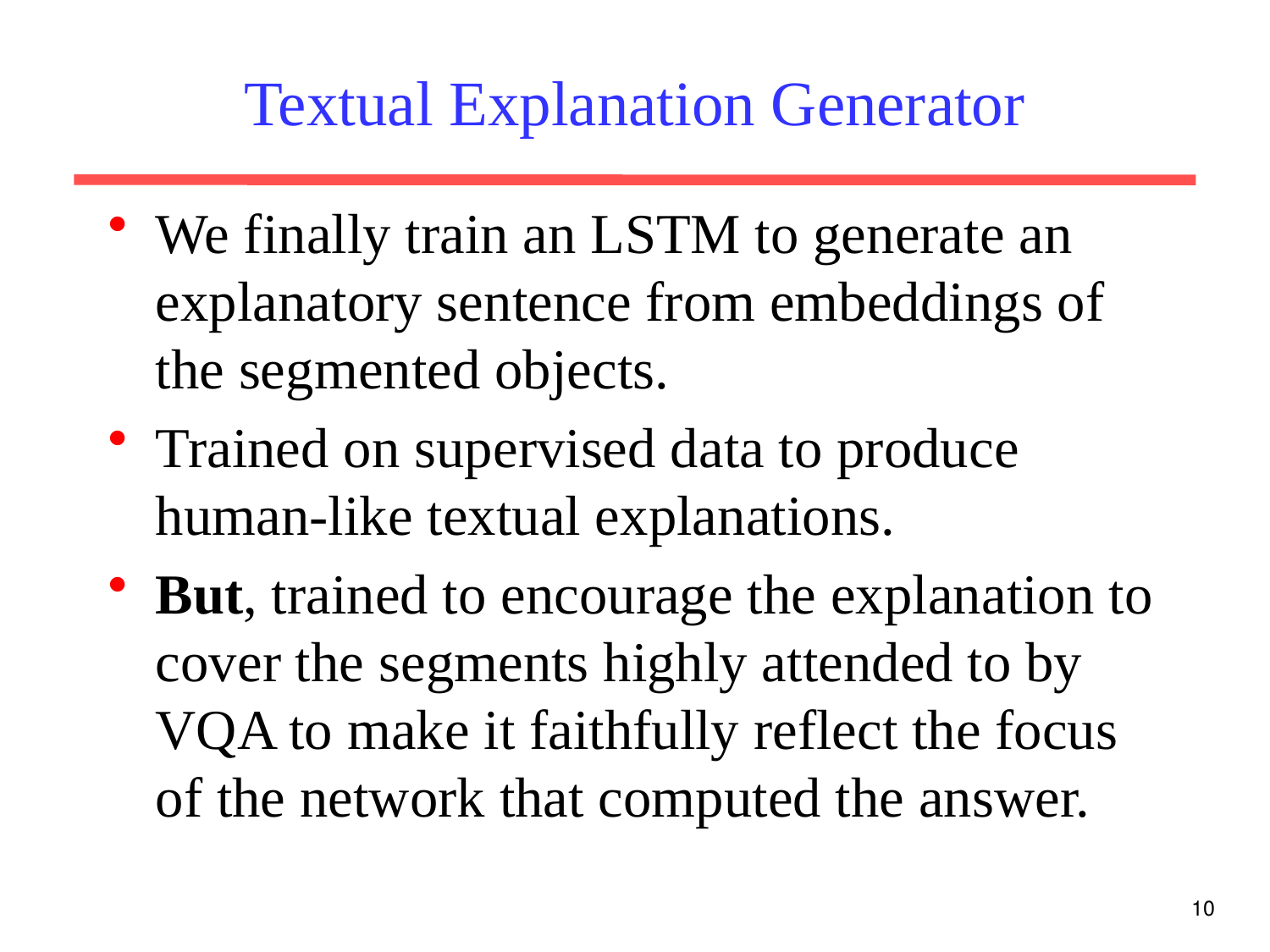

# Textual Explanation Generator
We finally train an LSTM to generate an explanatory sentence from embeddings of the segmented objects.
Trained on supervised data to produce human-like textual explanations.
But, trained to encourage the explanation to cover the segments highly attended to by VQA to make it faithfully reflect the focus of the network that computed the answer.
10